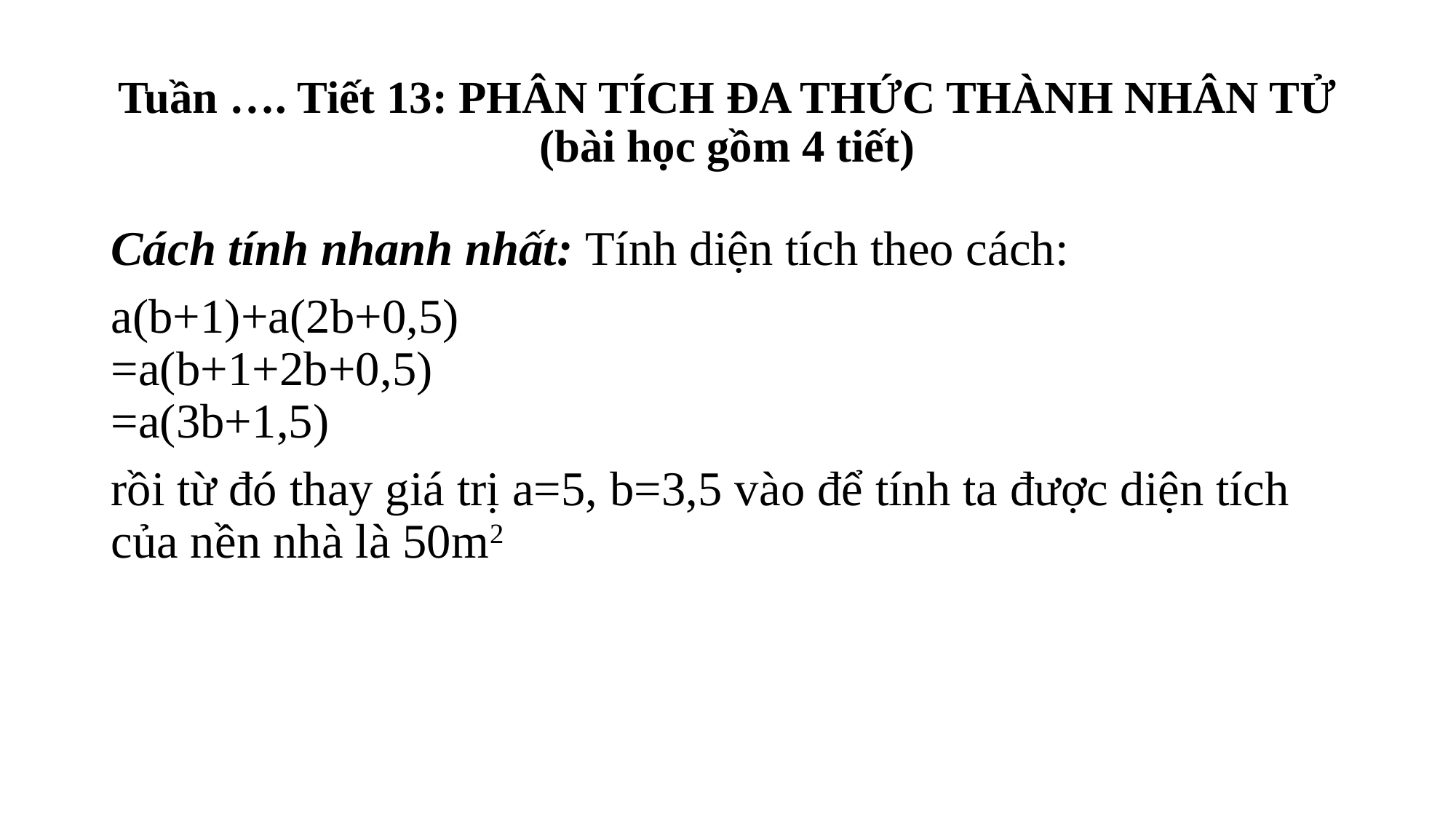

# Tuần …. Tiết 13: PHÂN TÍCH ĐA THỨC THÀNH NHÂN TỬ (bài học gồm 4 tiết)
Cách tính nhanh nhất: Tính diện tích theo cách:
a(b+1)+a(2b+0,5)
=a(b+1+2b+0,5)
=a(3b+1,5)
rồi từ đó thay giá trị a=5, b=3,5 vào để tính ta được diện tích của nền nhà là 50m2